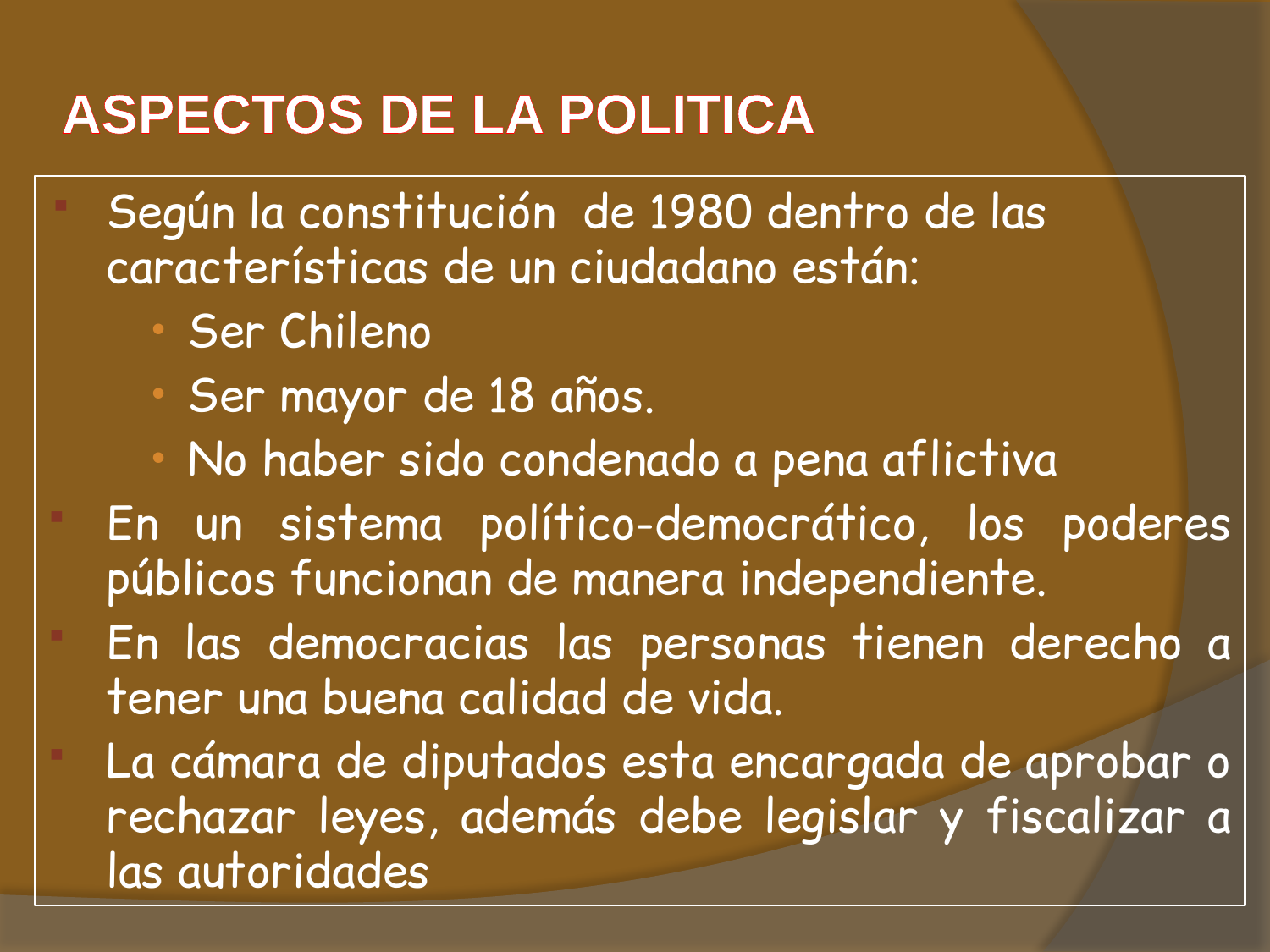

# ASPECTOS DE LA POLITICA
Según la constitución  de 1980 dentro de las características de un ciudadano están:
Ser Chileno
Ser mayor de 18 años.
No haber sido condenado a pena aflictiva
En un sistema político-democrático, los poderes públicos funcionan de manera independiente.
En las democracias las personas tienen derecho a tener una buena calidad de vida.
La cámara de diputados esta encargada de aprobar o rechazar leyes, además debe legislar y fiscalizar a las autoridades